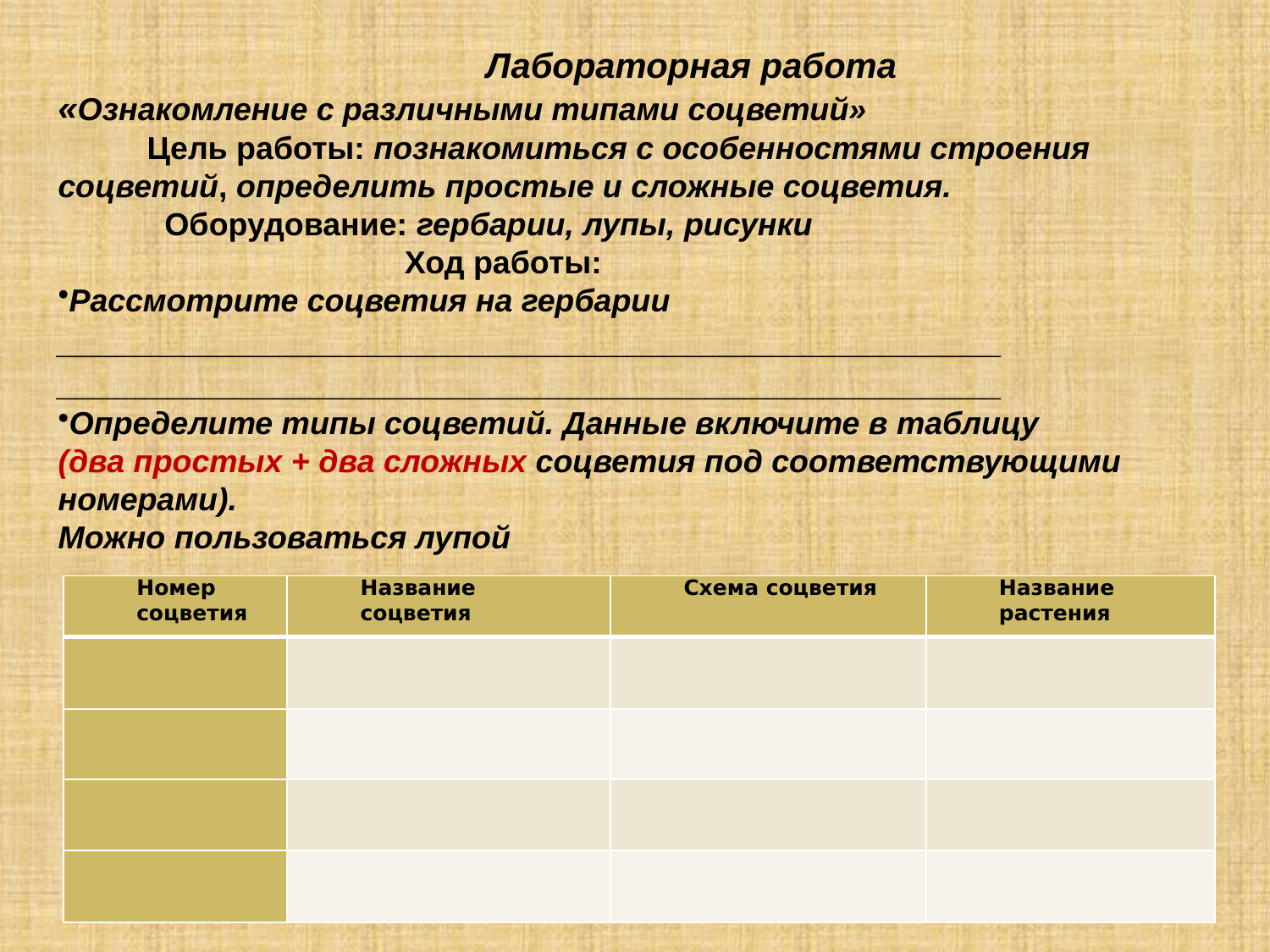

# Лабораторная работа
«Ознакомление с различными типами соцветий»
          Цель работы: познакомиться с особенностями строения соцветий, определить простые и сложные соцветия.
            Оборудование: гербарии, лупы, рисунки
                                       Ход работы:
Рассмотрите соцветия на гербарии
________________________________________________
________________________________________________
Определите типы соцветий. Данные включите в таблицу
(два простых + два сложных соцветия под соответствующими номерами).
Можно пользоваться лупой
| Номер соцветия | Название соцветия | Схема соцветия | Название растения |
| --- | --- | --- | --- |
|  |  |  |  |
|  |  |  |  |
|  |  |  |  |
|  |  |  |  |